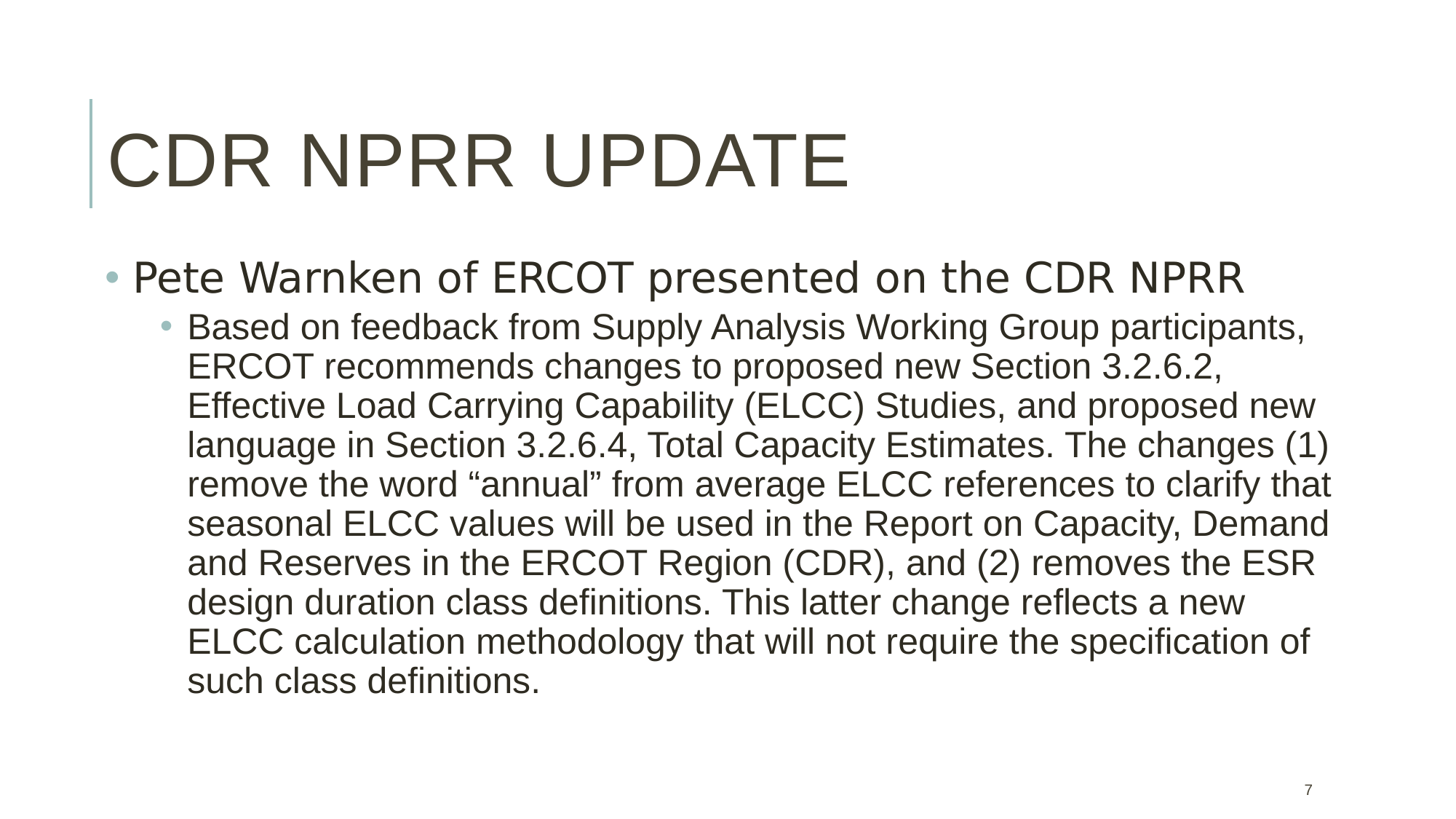

# CDR NPRR update
Pete Warnken of ERCOT presented on the CDR NPRR
Based on feedback from Supply Analysis Working Group participants, ERCOT recommends changes to proposed new Section 3.2.6.2, Effective Load Carrying Capability (ELCC) Studies, and proposed new language in Section 3.2.6.4, Total Capacity Estimates. The changes (1) remove the word “annual” from average ELCC references to clarify that seasonal ELCC values will be used in the Report on Capacity, Demand and Reserves in the ERCOT Region (CDR), and (2) removes the ESR design duration class definitions. This latter change reflects a new ELCC calculation methodology that will not require the specification of such class definitions.

7